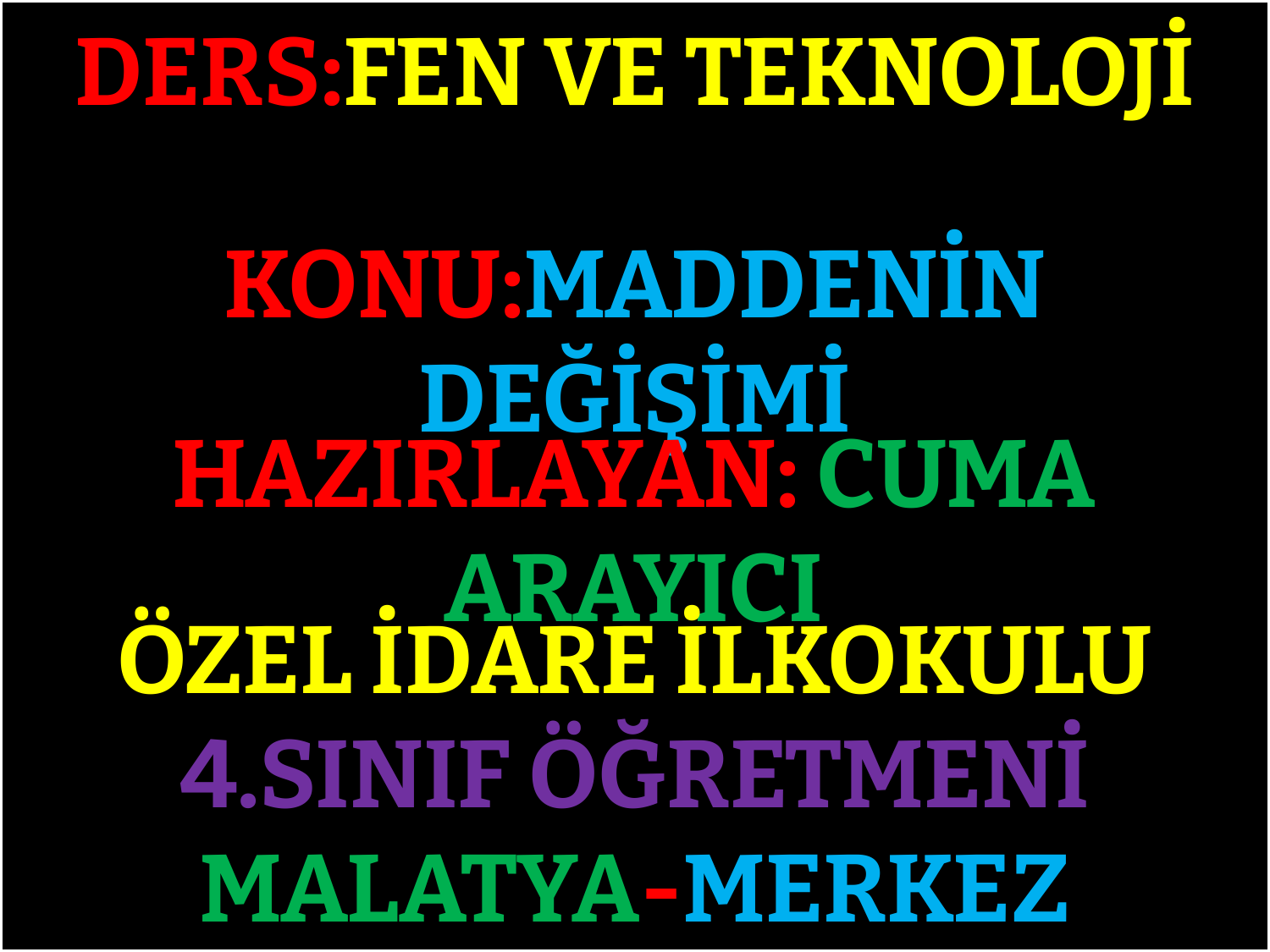

DERS:FEN VE TEKNOLOJİ
KONU:MADDENİN DEĞİŞİMİ
#
HAZIRLAYAN: CUMA ARAYICI
ÖZEL İDARE İLKOKULU
4.SINIF ÖĞRETMENİ
MALATYA-MERKEZ